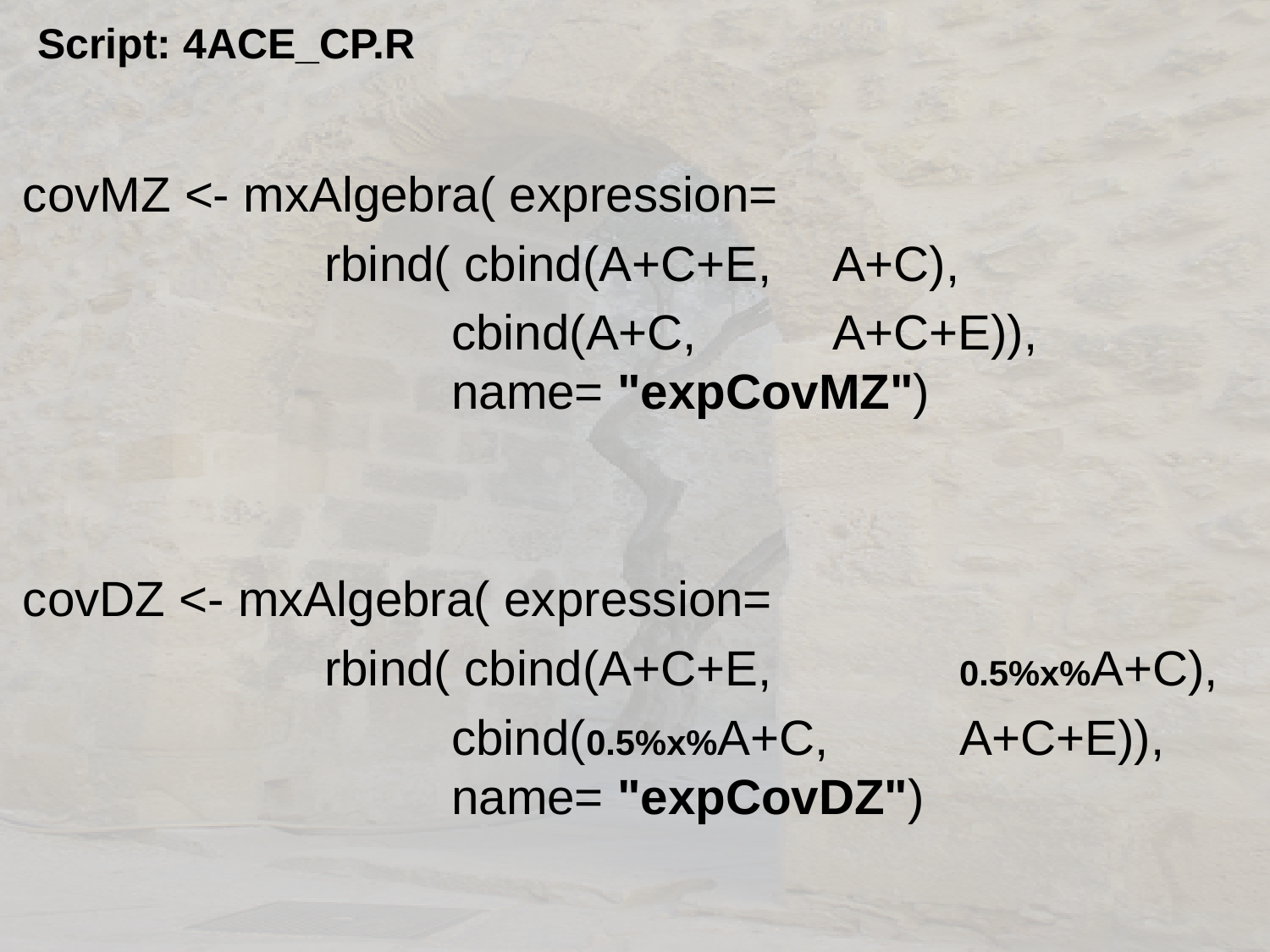

Script: 4ACE_CP.R
covMZ <- mxAlgebra( expression=
			rbind( cbind(A+C+E,	A+C),
				cbind(A+C,		A+C+E)), 					name= "expCovMZ")

covDZ <- mxAlgebra( expression=
			rbind( cbind(A+C+E,		0.5%x%A+C),
				cbind(0.5%x%A+C,		A+C+E)), 				name= "expCovDZ")